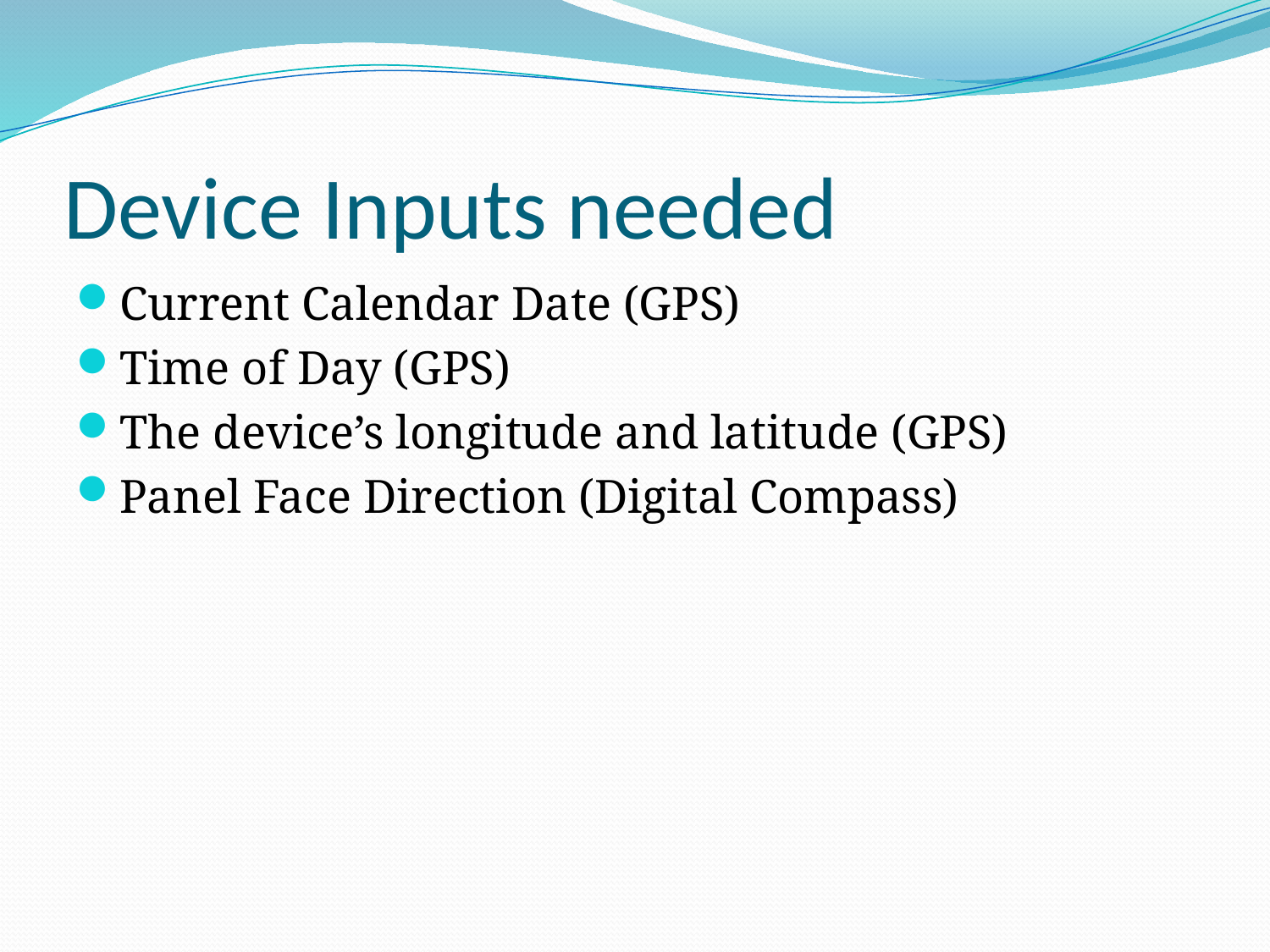

# Device Inputs needed
Current Calendar Date (GPS)
Time of Day (GPS)
The device’s longitude and latitude (GPS)
Panel Face Direction (Digital Compass)